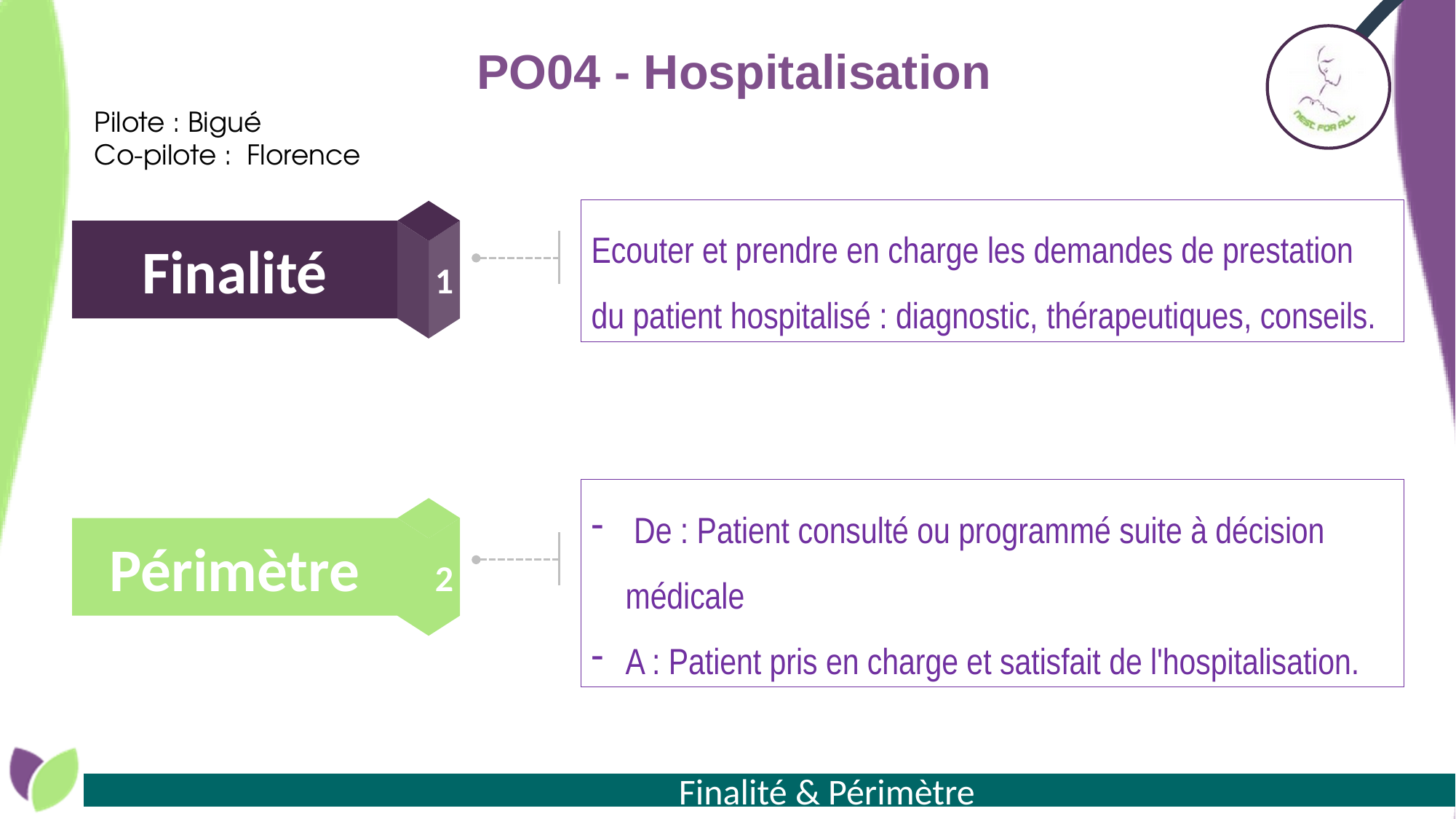

# PO04 - Hospitalisation
Pilote : Bigué
Co-pilote :  Florence
Ecouter et prendre en charge les demandes de prestation du patient hospitalisé : diagnostic, thérapeutiques, conseils.

1
Finalité

 De : Patient consulté ou programmé suite à décision médicale
A : Patient pris en charge et satisfait de l'hospitalisation.

2
Périmètre

  Finalité & Périmètre